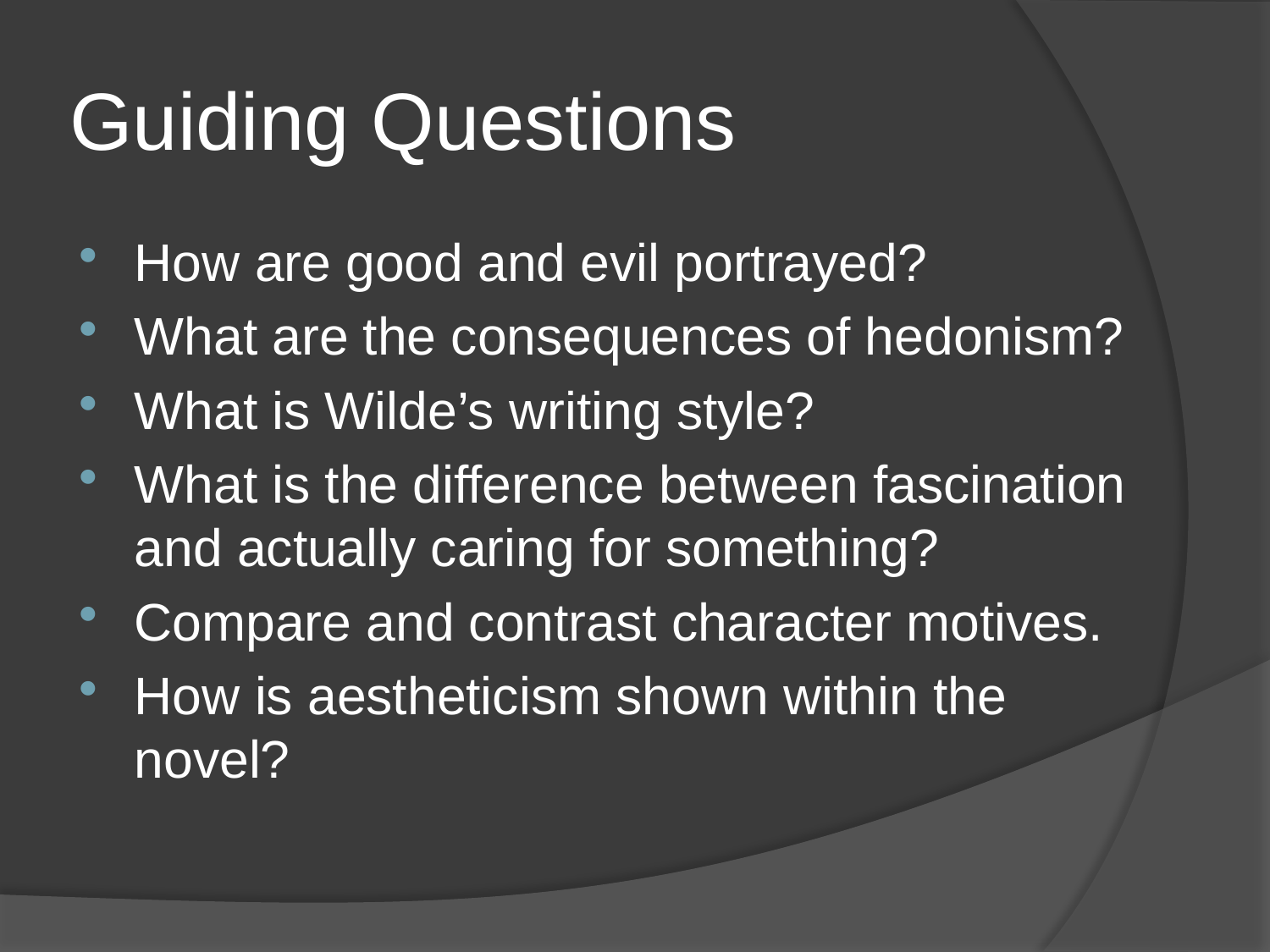

# Guiding Questions
How are good and evil portrayed?
What are the consequences of hedonism?
What is Wilde’s writing style?
What is the difference between fascination and actually caring for something?
Compare and contrast character motives.
How is aestheticism shown within the novel?